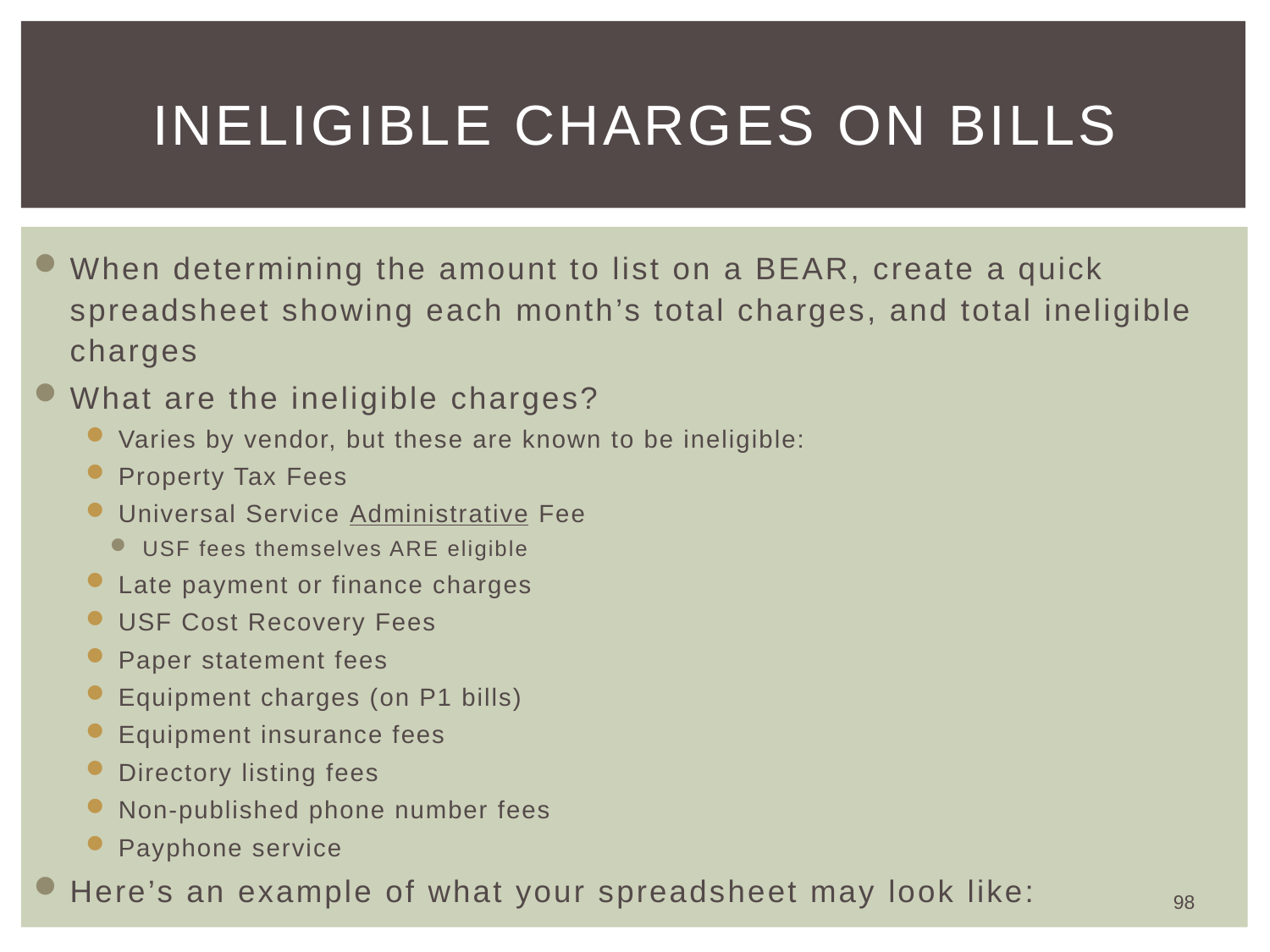

# Ineligible charges on bills
When determining the amount to list on a BEAR, create a quick spreadsheet showing each month’s total charges, and total ineligible charges
What are the ineligible charges?
Varies by vendor, but these are known to be ineligible:
Property Tax Fees
Universal Service Administrative Fee
USF fees themselves ARE eligible
Late payment or finance charges
USF Cost Recovery Fees
Paper statement fees
Equipment charges (on P1 bills)
Equipment insurance fees
Directory listing fees
Non-published phone number fees
Payphone service
Here’s an example of what your spreadsheet may look like:

98